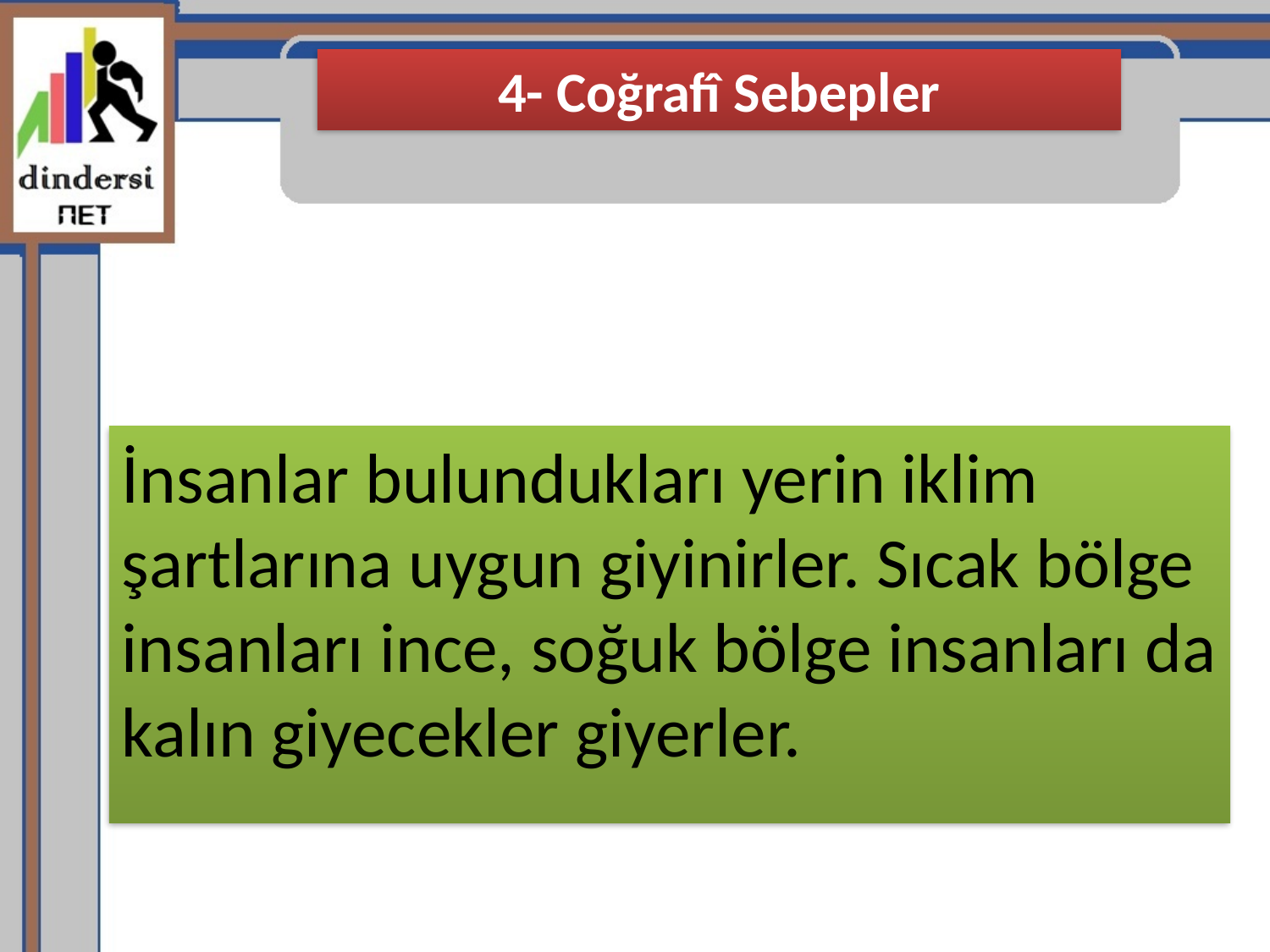

4- Coğrafî Sebepler
İnsanlar bulundukları yerin iklim şartlarına uygun giyinirler. Sıcak bölge insanları ince, soğuk bölge insanları da kalın giyecekler giyerler.